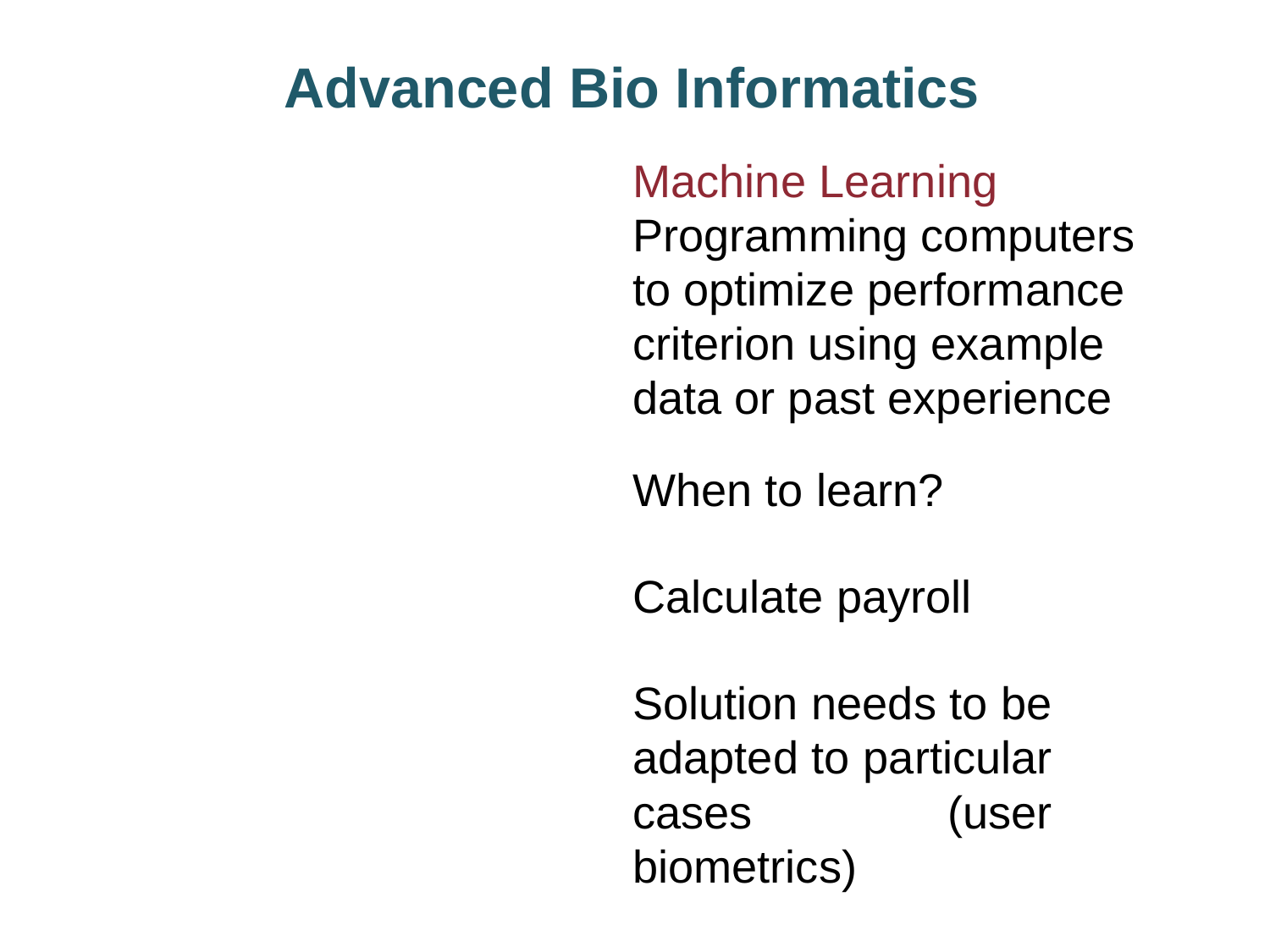

Advanced Bio Informatics
Machine Learning
Programming computers to optimize performance criterion using example data or past experience
When to learn?
Calculate payroll
Solution needs to be adapted to particular cases (user biometrics)